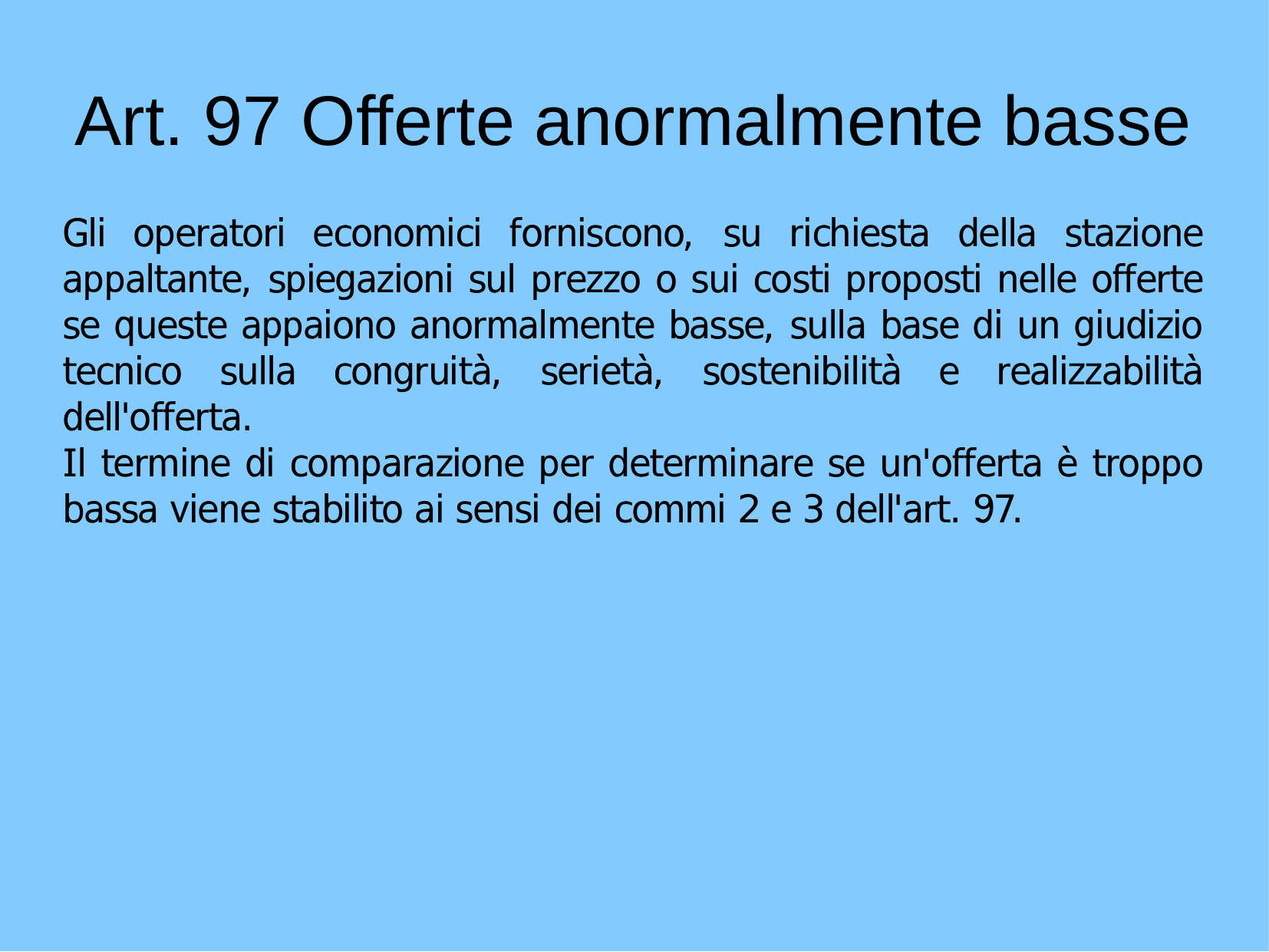

Art. 97 Offerte anormalmente basse
Gli operatori economici forniscono, su richiesta della stazione appaltante, spiegazioni sul prezzo o sui costi proposti nelle offerte se queste appaiono anormalmente basse, sulla base di un giudizio tecnico sulla congruità, serietà, sostenibilità e realizzabilità dell'offerta.
Il termine di comparazione per determinare se un'offerta è troppo bassa viene stabilito ai sensi dei commi 2 e 3 dell'art. 97.